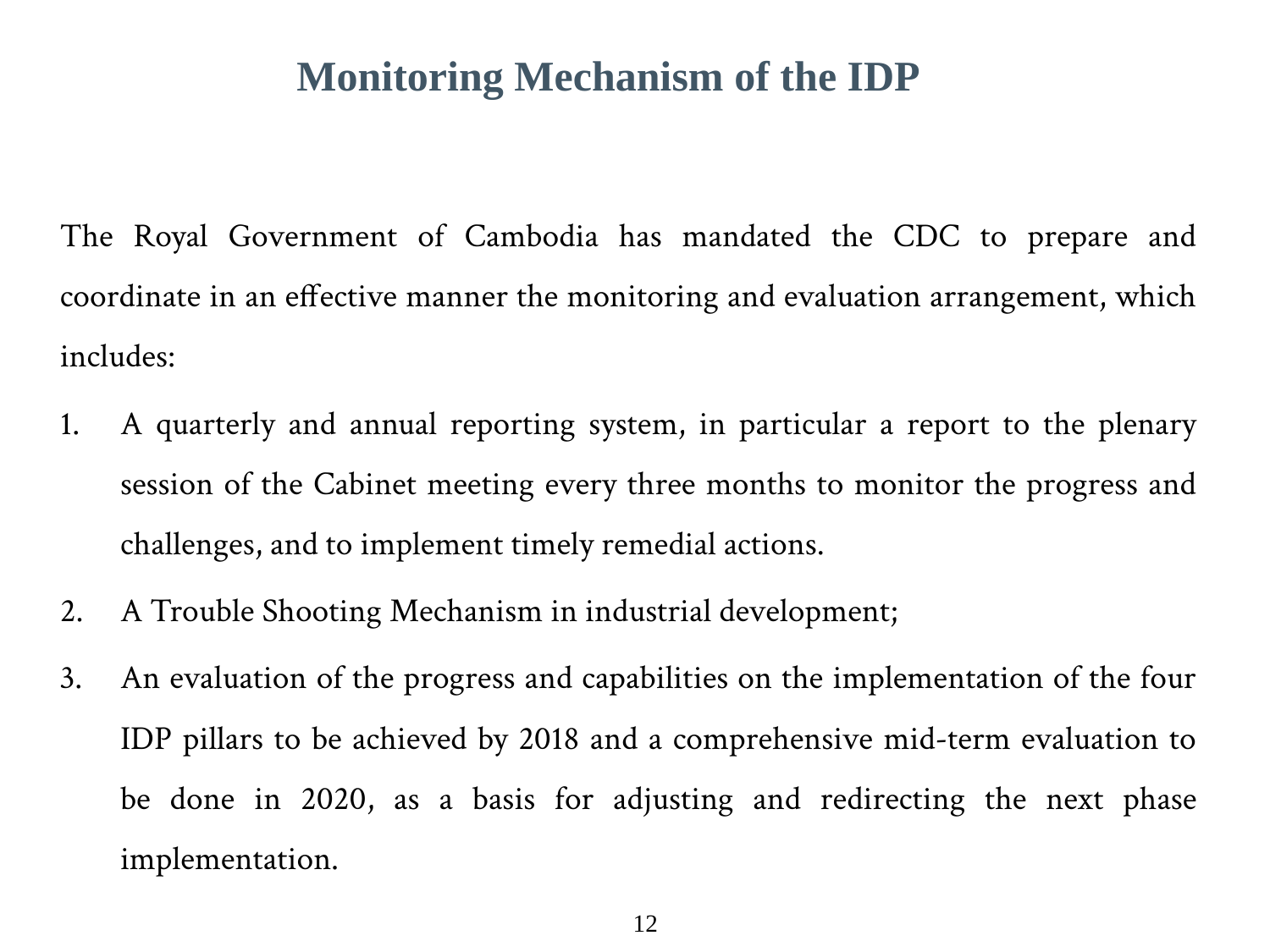

# Monitoring Mechanism of the IDP
The Royal Government of Cambodia has mandated the CDC to prepare and coordinate in an effective manner the monitoring and evaluation arrangement, which includes:
A quarterly and annual reporting system, in particular a report to the plenary session of the Cabinet meeting every three months to monitor the progress and challenges, and to implement timely remedial actions.
A Trouble Shooting Mechanism in industrial development;
An evaluation of the progress and capabilities on the implementation of the four IDP pillars to be achieved by 2018 and a comprehensive mid-term evaluation to be done in 2020​, as a basis for adjusting and redirecting the next phase implementation.

12